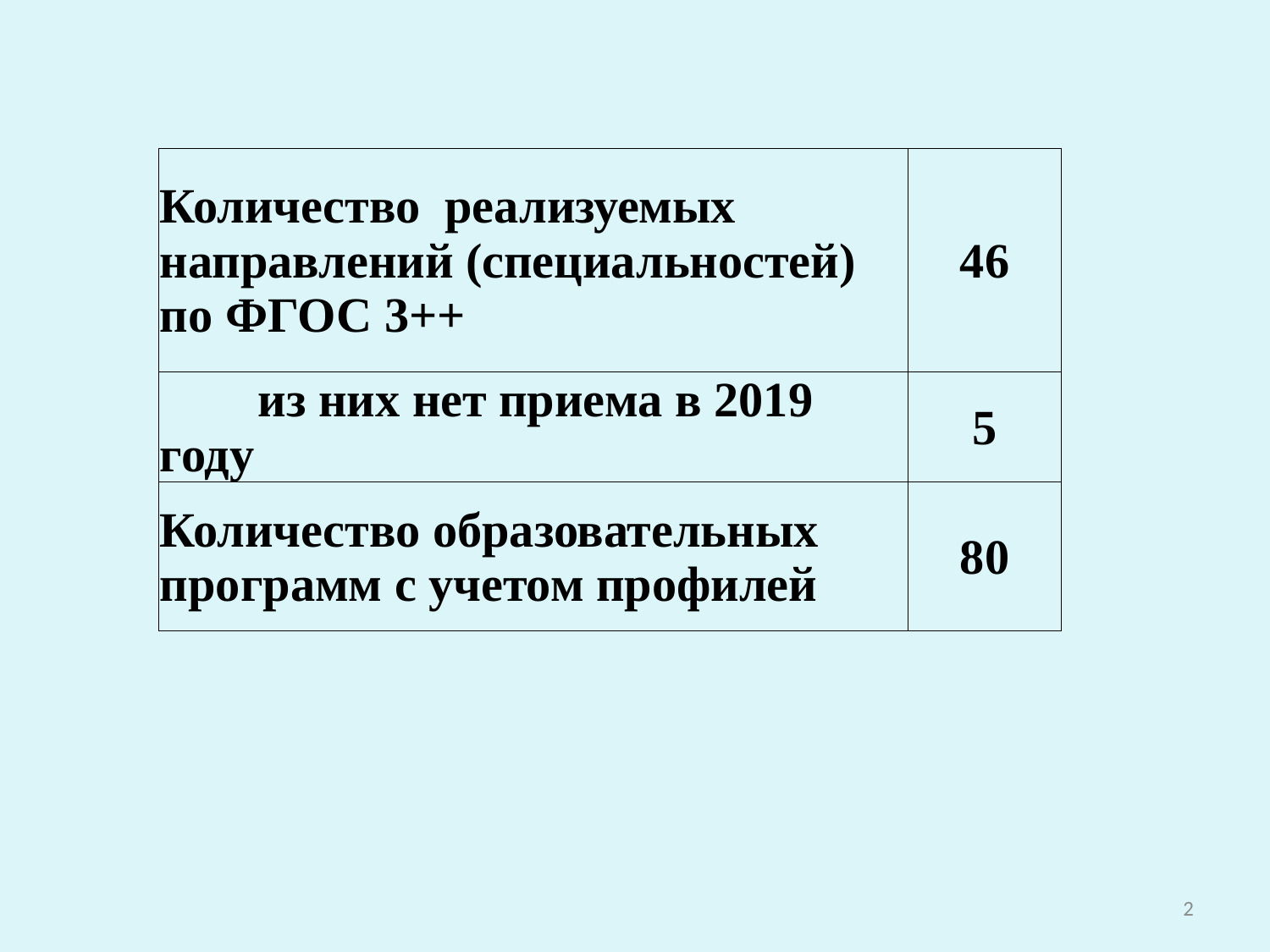

| Количество реализуемых направлений (специальностей) по ФГОС 3++ | 46 |
| --- | --- |
| из них нет приема в 2019 году | 5 |
| Количество образовательных программ с учетом профилей | 80 |
2